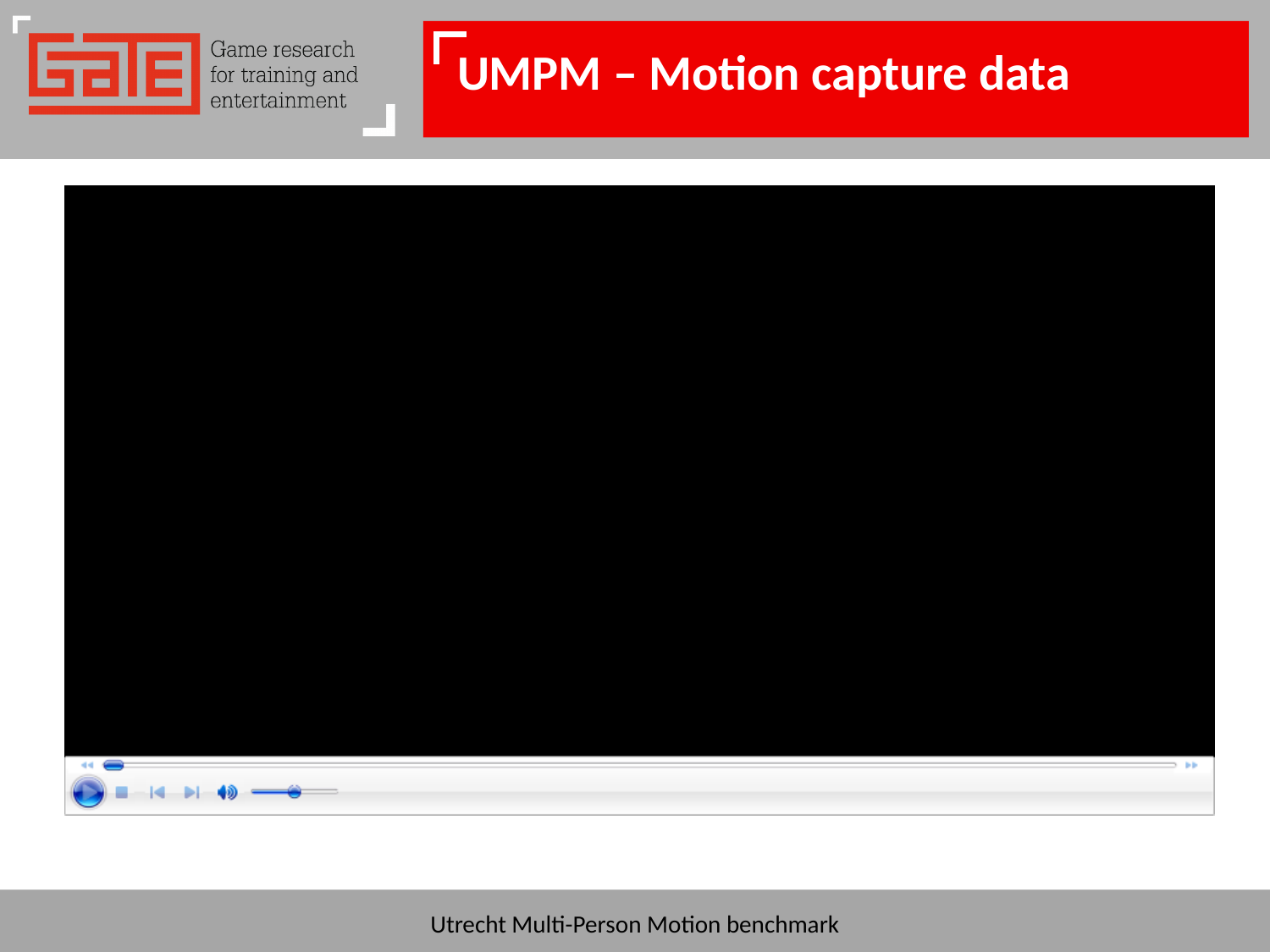

# UMPM – Motion capture data
Utrecht Multi-Person Motion benchmark